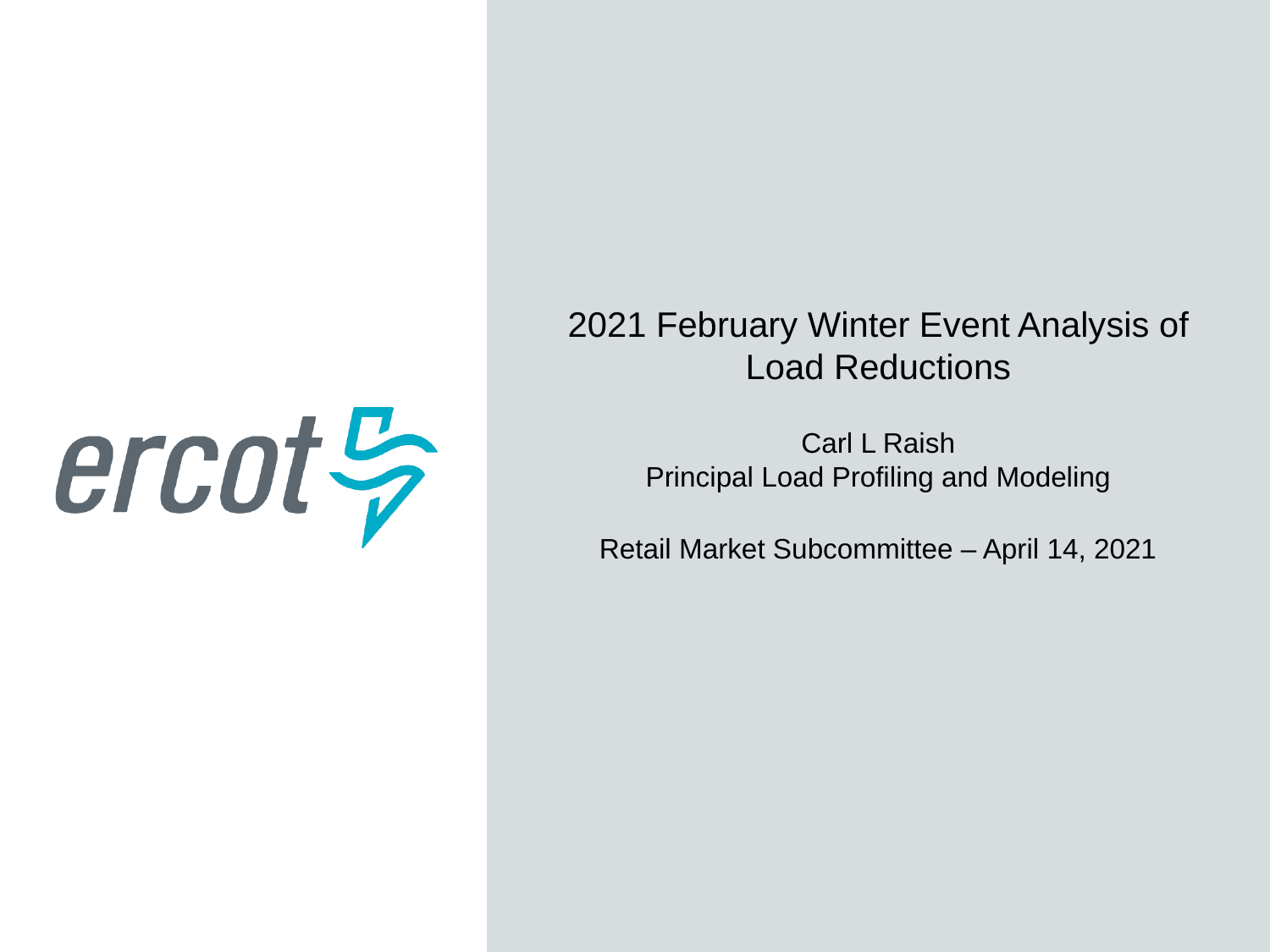

2021 February Winter Event Analysis of Load Reductions

Carl L Raish
Principal Load Profiling and Modeling

Retail Market Subcommittee – April 14, 2021